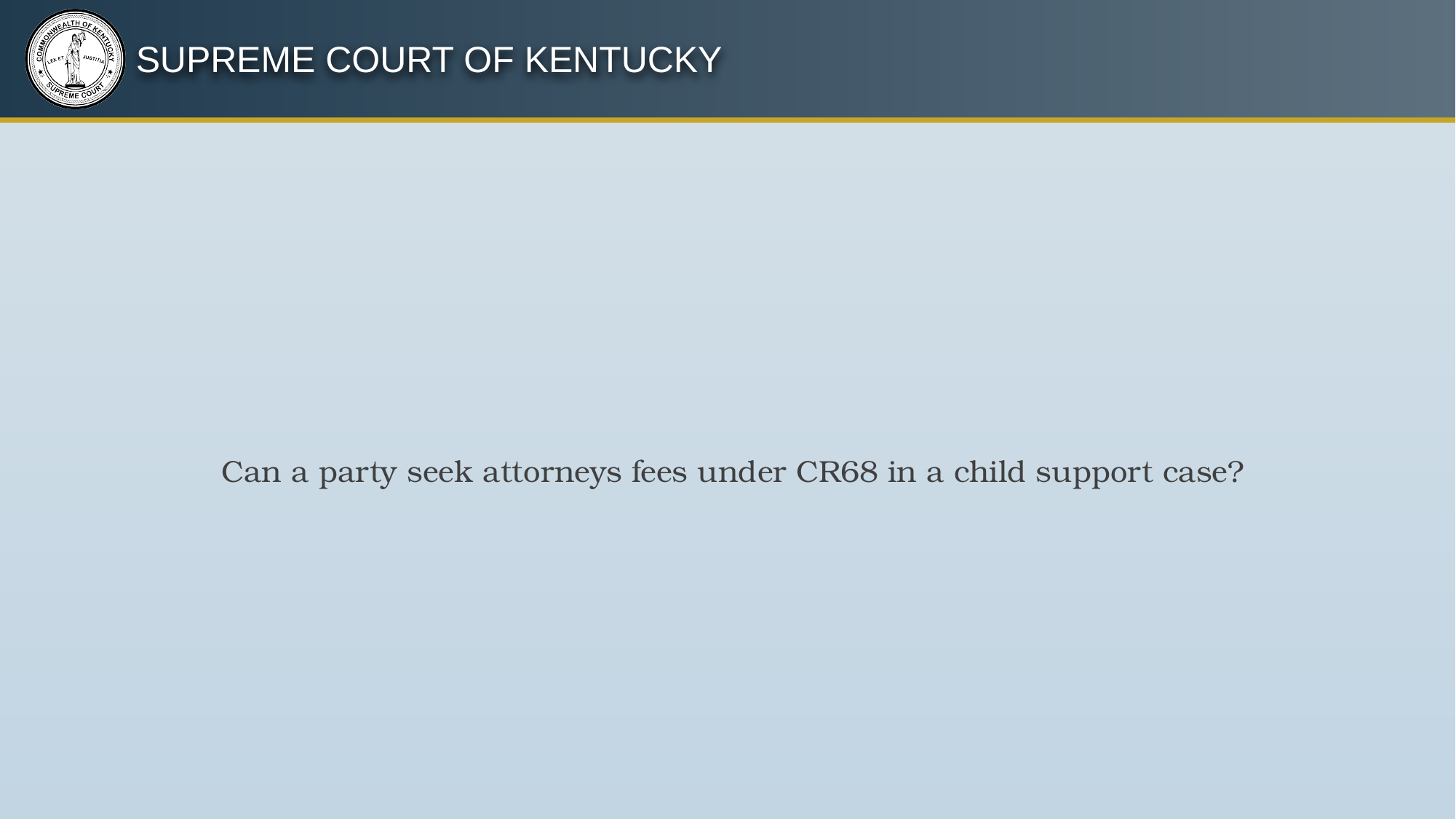

Can a party seek attorneys fees under CR68 in a child support case?